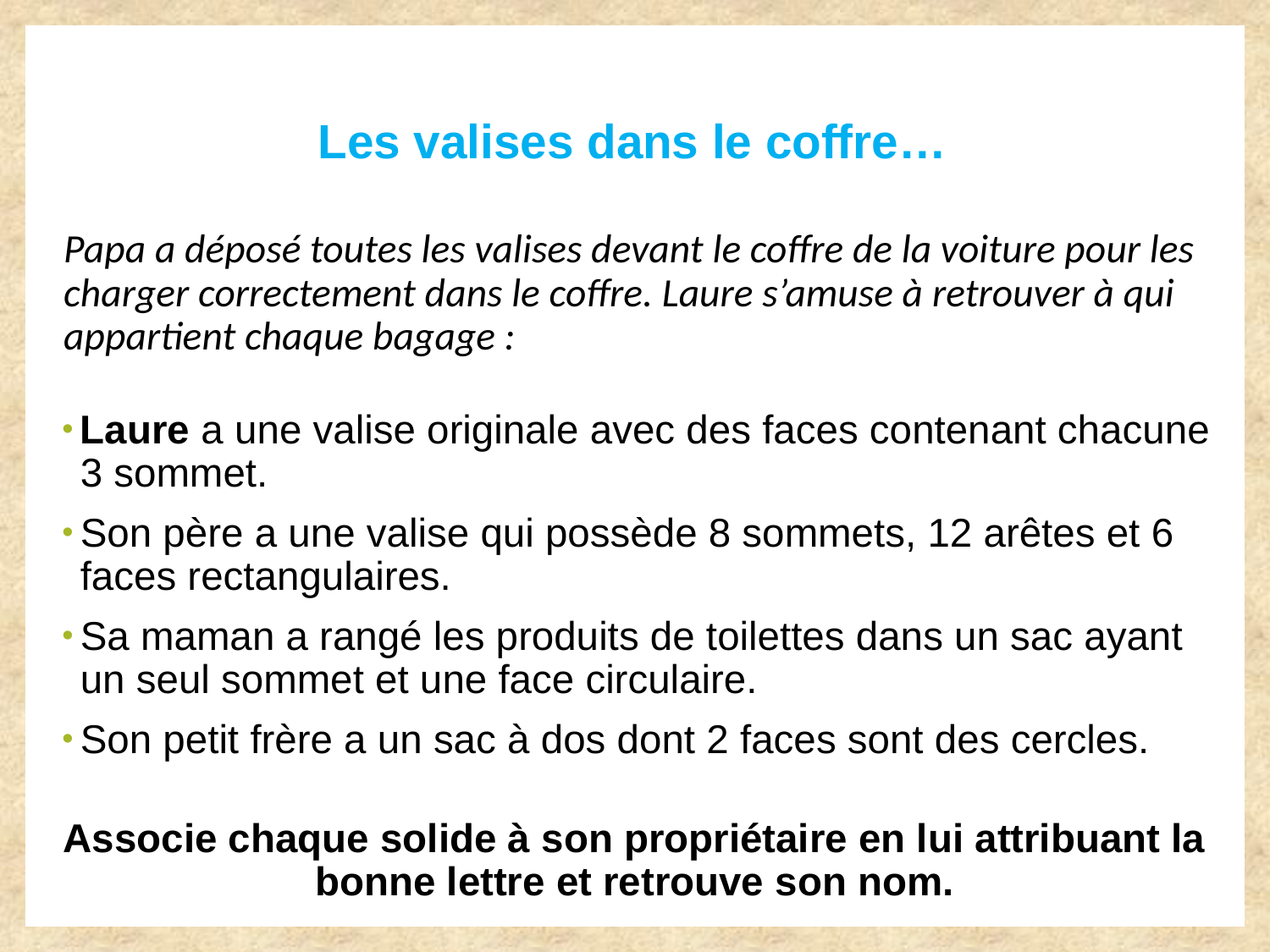

# Les valises dans le coffre…
Papa a déposé toutes les valises devant le coffre de la voiture pour les charger correctement dans le coffre. Laure s’amuse à retrouver à qui appartient chaque bagage :

Laure a une valise originale avec des faces contenant chacune 3 sommet.
Son père a une valise qui possède 8 sommets, 12 arêtes et 6 faces rectangulaires.
Sa maman a rangé les produits de toilettes dans un sac ayant un seul sommet et une face circulaire.
Son petit frère a un sac à dos dont 2 faces sont des cercles.

Associe chaque solide à son propriétaire en lui attribuant la bonne lettre et retrouve son nom.